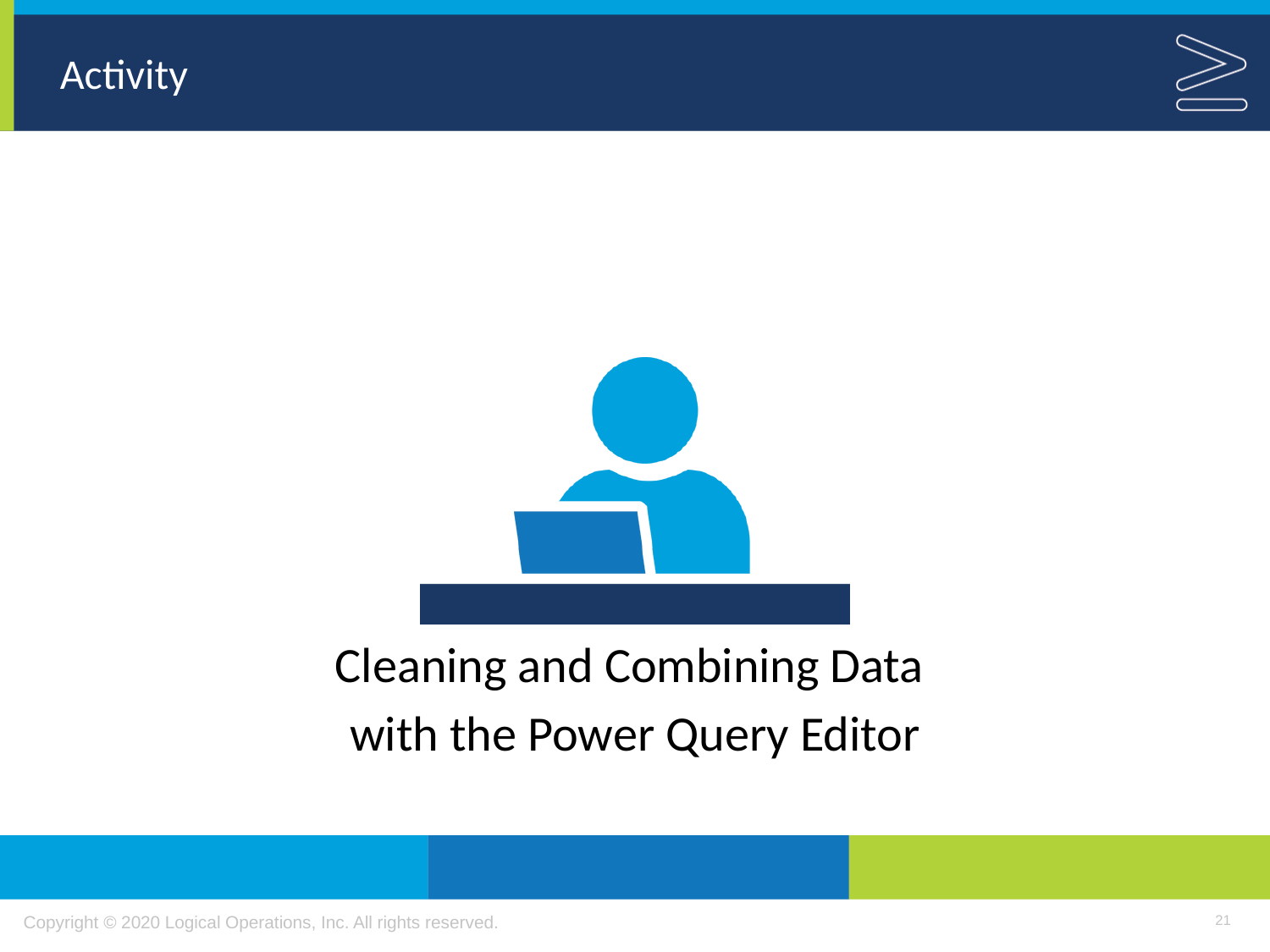

Cleaning and Combining Data
with the Power Query Editor
21